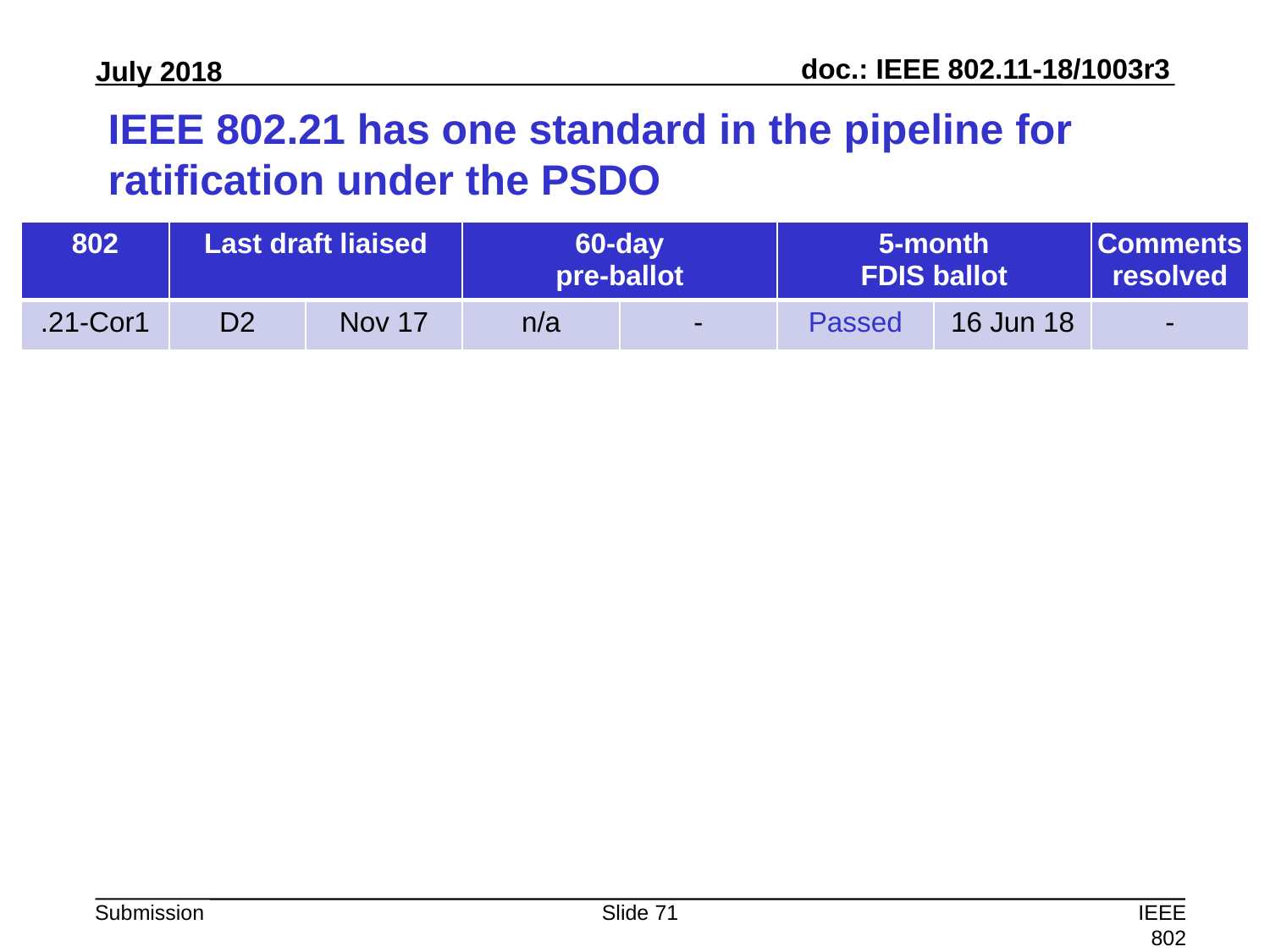

# IEEE 802.21 has one standard in the pipeline for ratification under the PSDO
| 802 | Last draft liaised |  | 60-day pre-ballot |  | 5-month FDIS ballot |  | Comments resolved |
| --- | --- | --- | --- | --- | --- | --- | --- |
| .21-Cor1 | D2 | Nov 17 | n/a | - | Passed | 16 Jun 18 | - |
Slide 71
IEEE 802